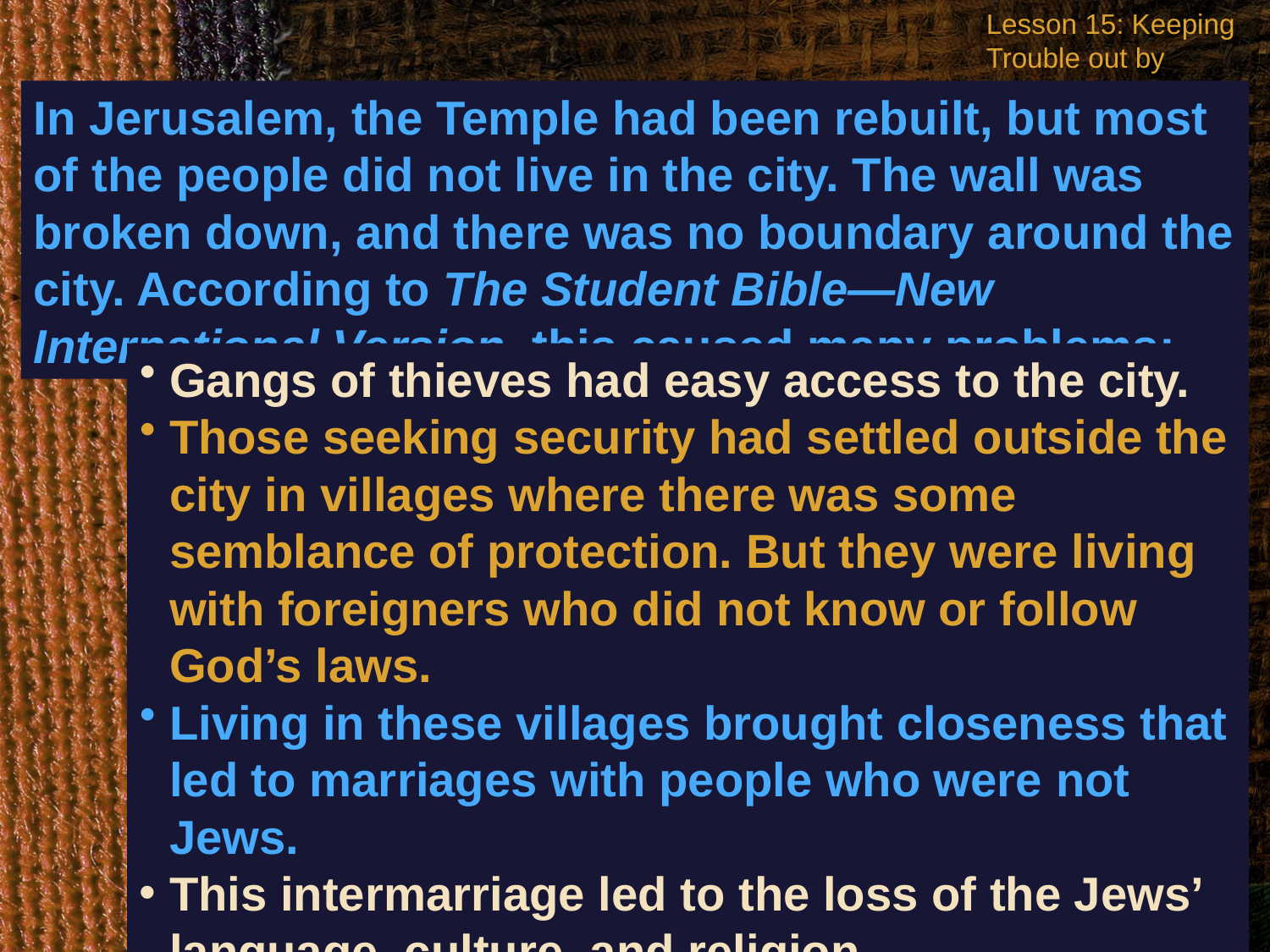

Lesson 15: Keeping Trouble out by Discipline
In Jerusalem, the Temple had been rebuilt, but most of the people did not live in the city. The wall was broken down, and there was no boundary around the city. According to The Student Bible—New International Version, this caused many problems:
Gangs of thieves had easy access to the city.
Those seeking security had settled outside the city in villages where there was some semblance of protection. But they were living with foreigners who did not know or follow God’s laws.
Living in these villages brought closeness that led to marriages with people who were not Jews.
This intermarriage led to the loss of the Jews’ language, culture, and religion.